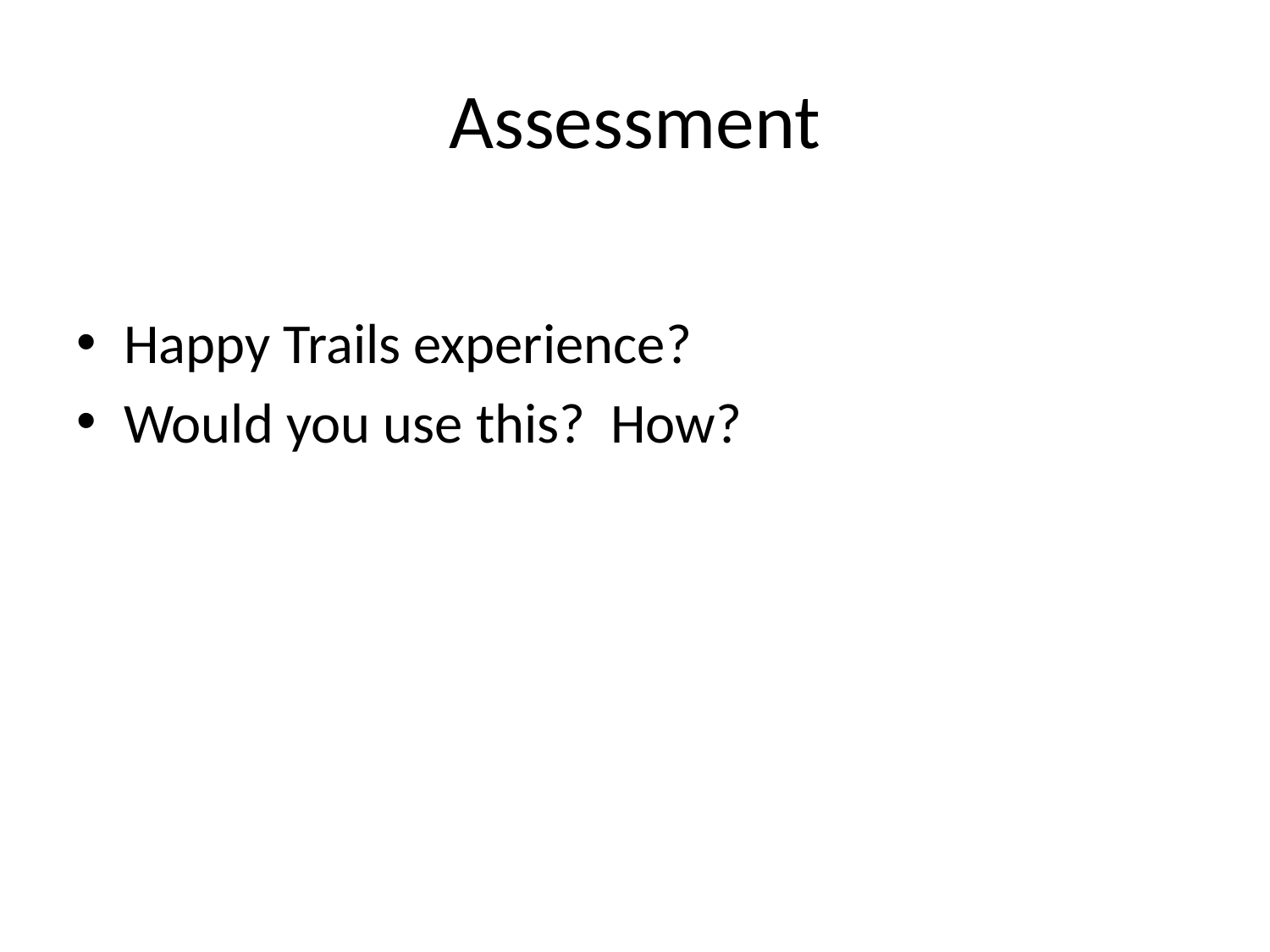

# Assessment

Happy Trails experience?
Would you use this?  How?